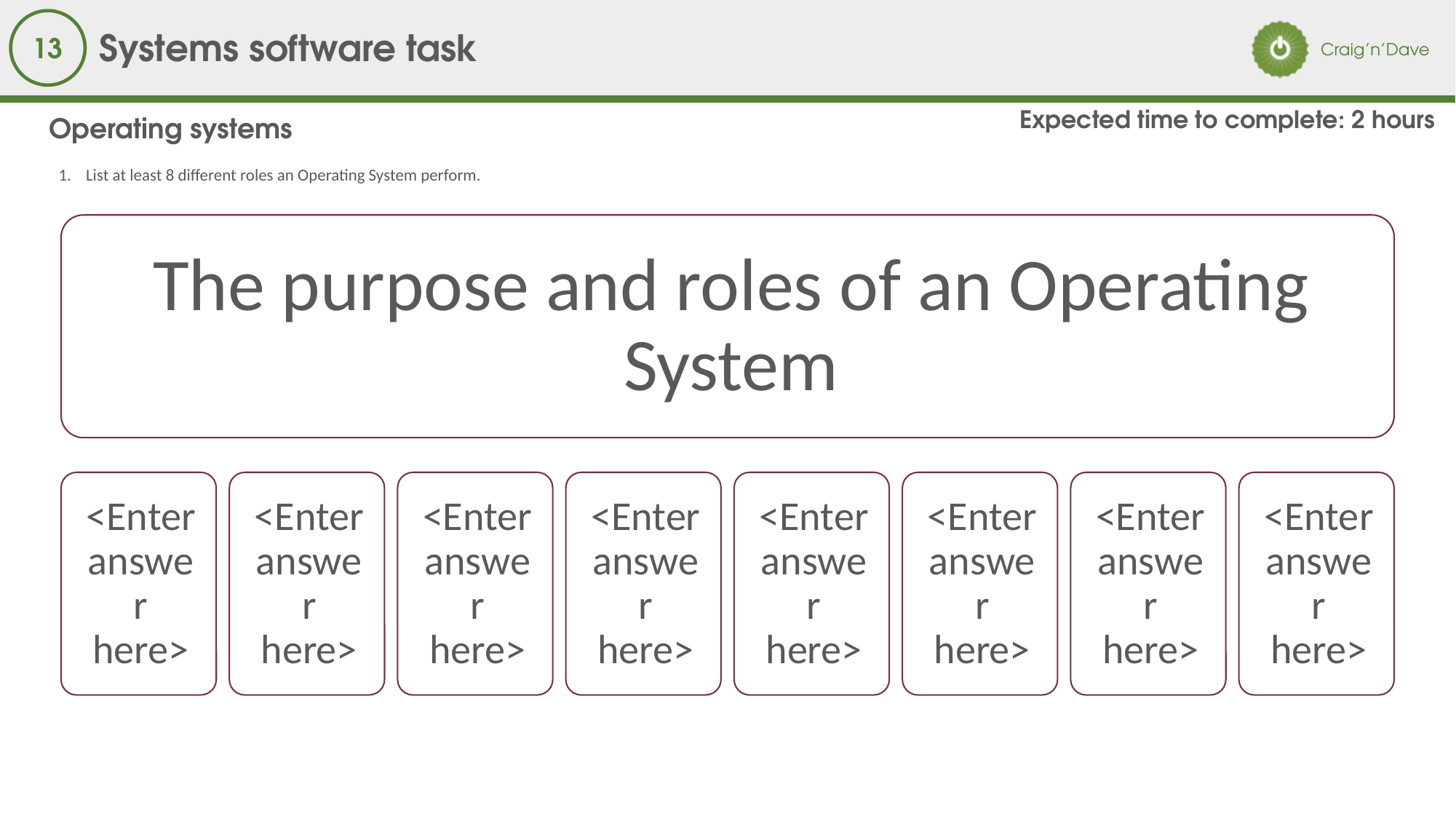

Systems software task
13
Expected time to complete: 2 hours
Operating systems
List at least 8 different roles an Operating System perform.
The purpose and roles of an Operating System
<Enter answer here>
<Enter answer here>
<Enter answer here>
<Enter answer here>
<Enter answer here>
<Enter answer here>
<Enter answer here>
<Enter answer here>